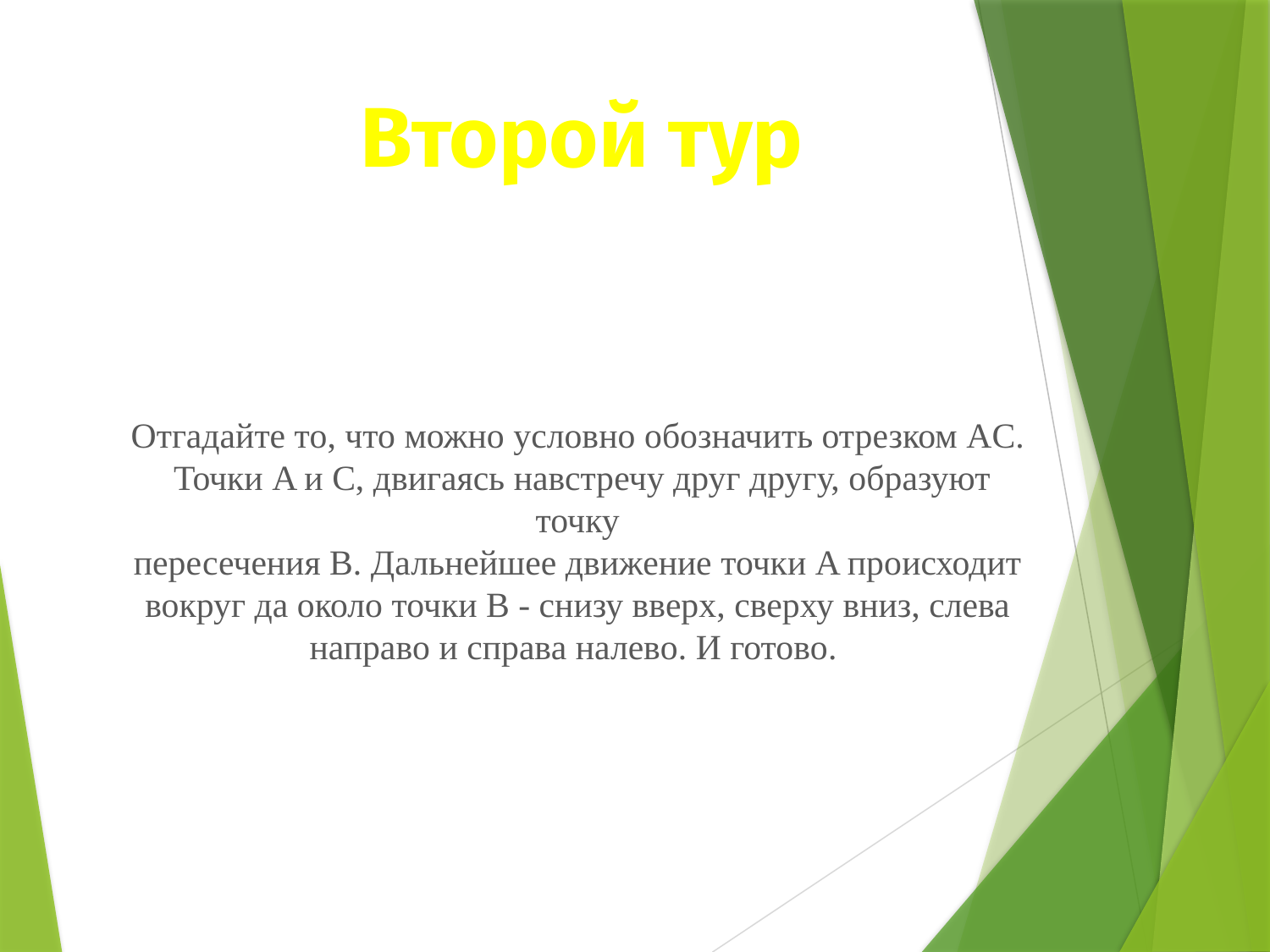

Второй тур
Отгадайте то, что можно условно обозначить отрезком AC.
Точки A и C, двигаясь навстречу друг другу, образуют точку
пересечения B. Дальнейшее движение точки A происходит
вокруг да около точки B - снизу вверх, сверху вниз, слева
направо и справа налево. И готово.